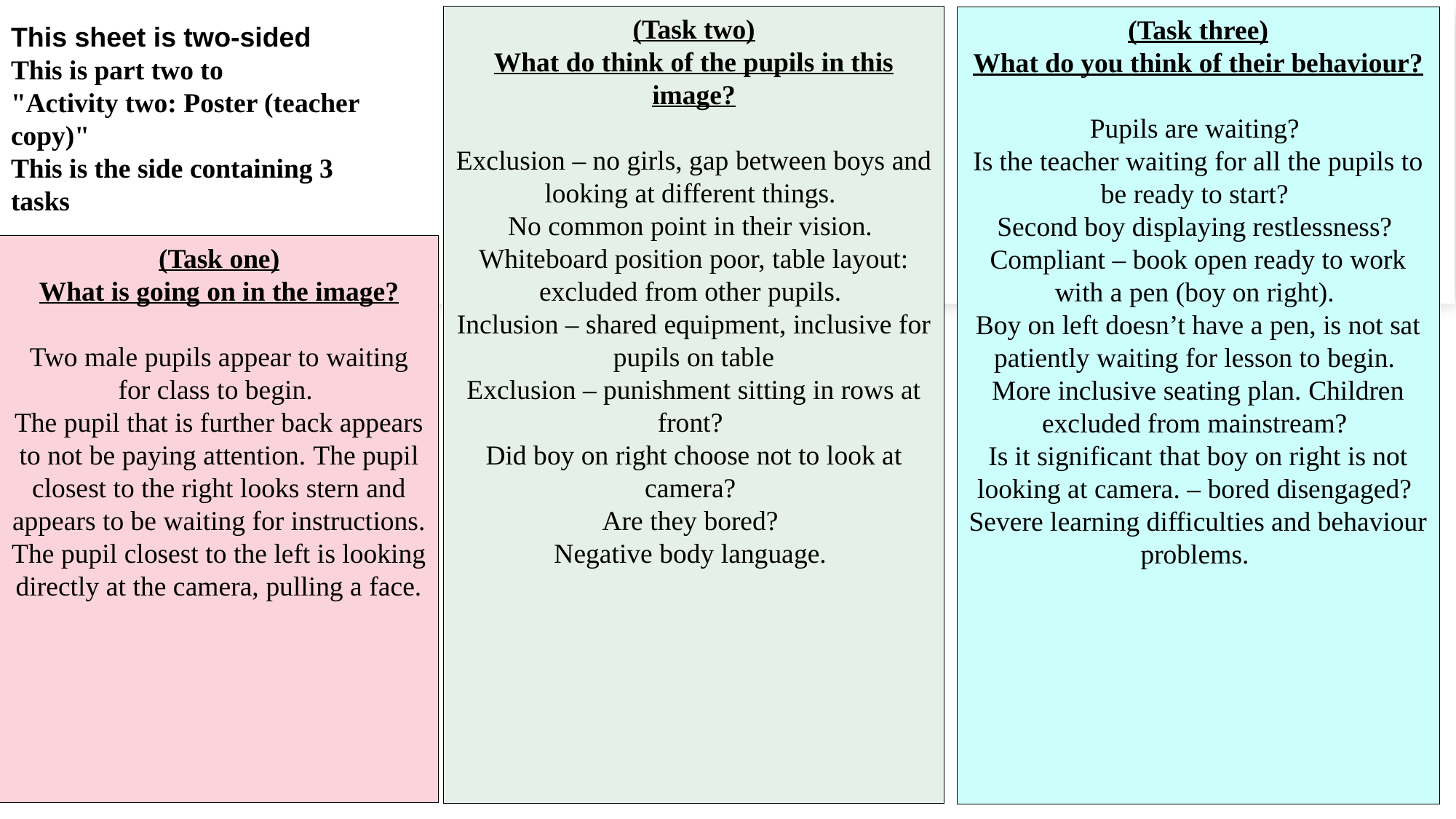

# This sheet is two-sided
This is part two to "Activity two: Poster (teacher copy)"
This is the side containing 3 tasks
(Task two)
What do think of the pupils in this image?

Exclusion – no girls, gap between boys and looking at different things.
No common point in their vision.
Whiteboard position poor, table layout: excluded from other pupils.
Inclusion – shared equipment, inclusive for pupils on table
Exclusion – punishment sitting in rows at front?
Did boy on right choose not to look at camera?
Are they bored?
Negative body language.

(Task three)
What do you think of their behaviour?

Pupils are waiting?
Is the teacher waiting for all the pupils to be ready to start?
Second boy displaying restlessness?
Compliant – book open ready to work with a pen (boy on right).
Boy on left doesn’t have a pen, is not sat patiently waiting for lesson to begin.
More inclusive seating plan. Children excluded from mainstream?
Is it significant that boy on right is not looking at camera. – bored disengaged?
Severe learning difficulties and behaviour problems.

(Task one)
What is going on in the image?

Two male pupils appear to waiting for class to begin.
The pupil that is further back appears to not be paying attention. The pupil closest to the right looks stern and appears to be waiting for instructions.
The pupil closest to the left is looking directly at the camera, pulling a face.